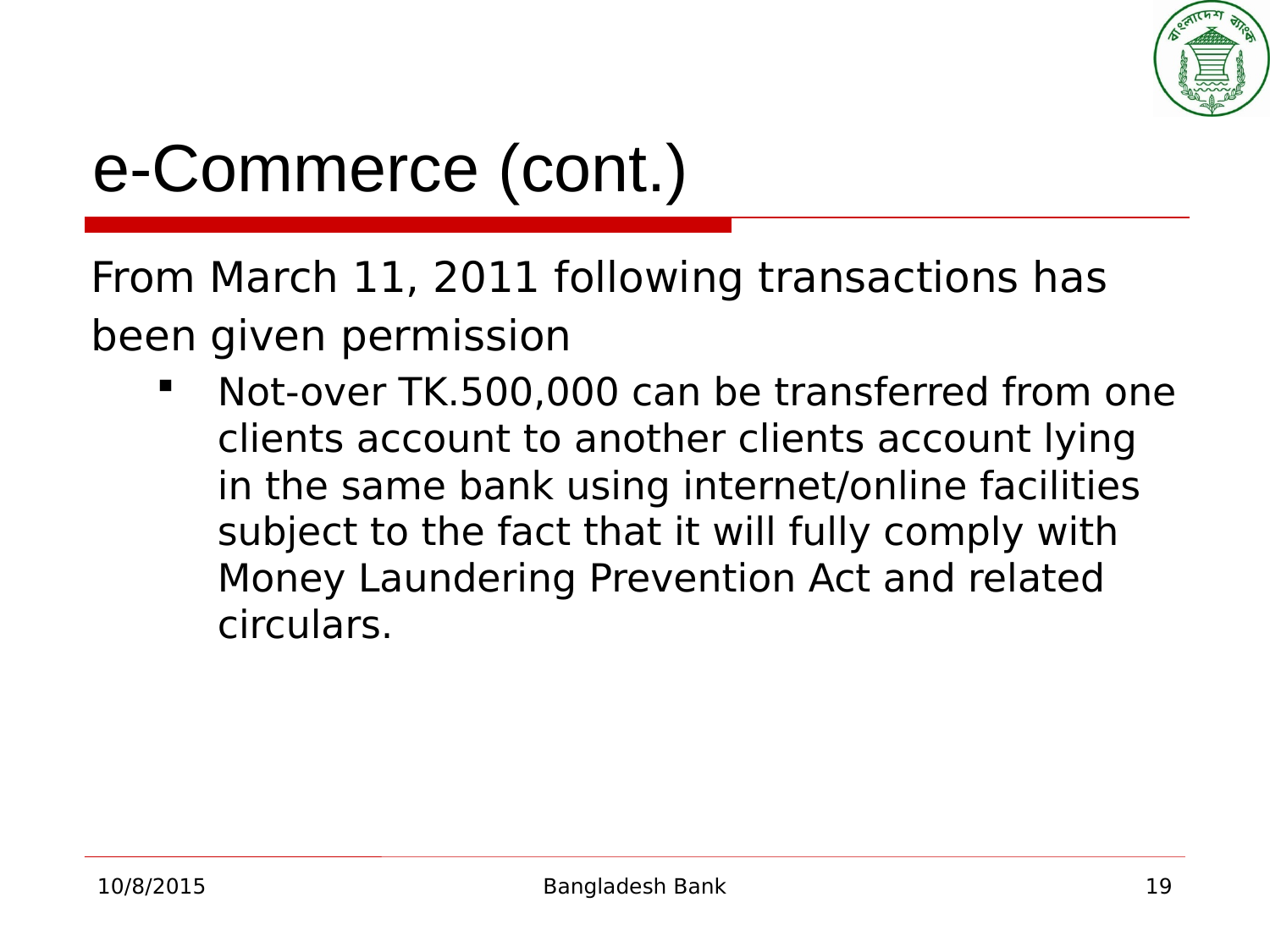

# e-Commerce (cont.)
From March 11, 2011 following transactions has
been given permission
Not-over TK.500,000 can be transferred from one clients account to another clients account lying in the same bank using internet/online facilities subject to the fact that it will fully comply with Money Laundering Prevention Act and related circulars.
10/8/2015
Bangladesh Bank
19